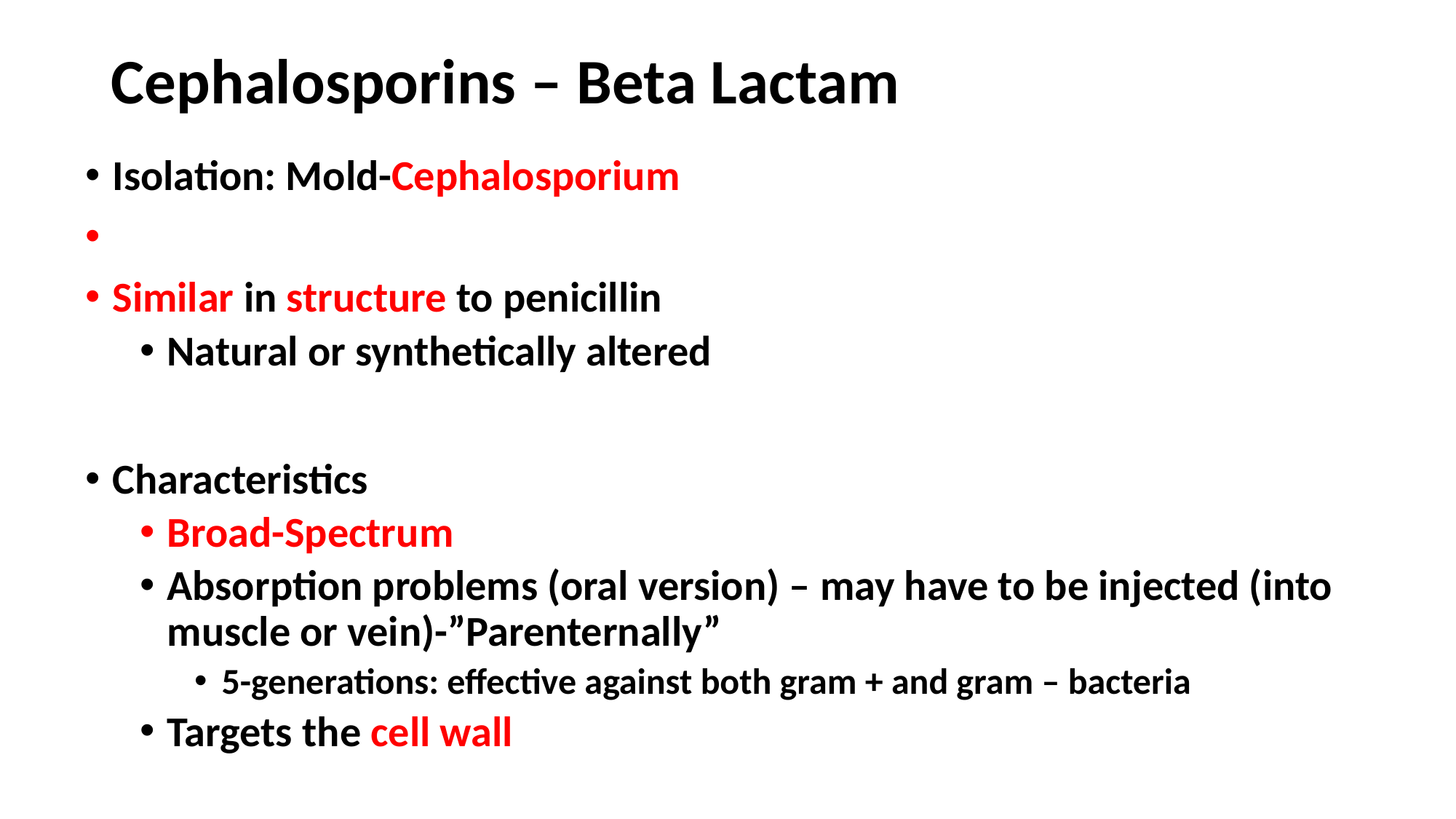

# Cephalosporins – Beta Lactam
Isolation: Mold-Cephalosporium

Similar in structure to penicillin
Natural or synthetically altered

Characteristics
Broad-Spectrum
Absorption problems (oral version) – may have to be injected (into muscle or vein)-”Parenternally”
5-generations: effective against both gram + and gram – bacteria
Targets the cell wall